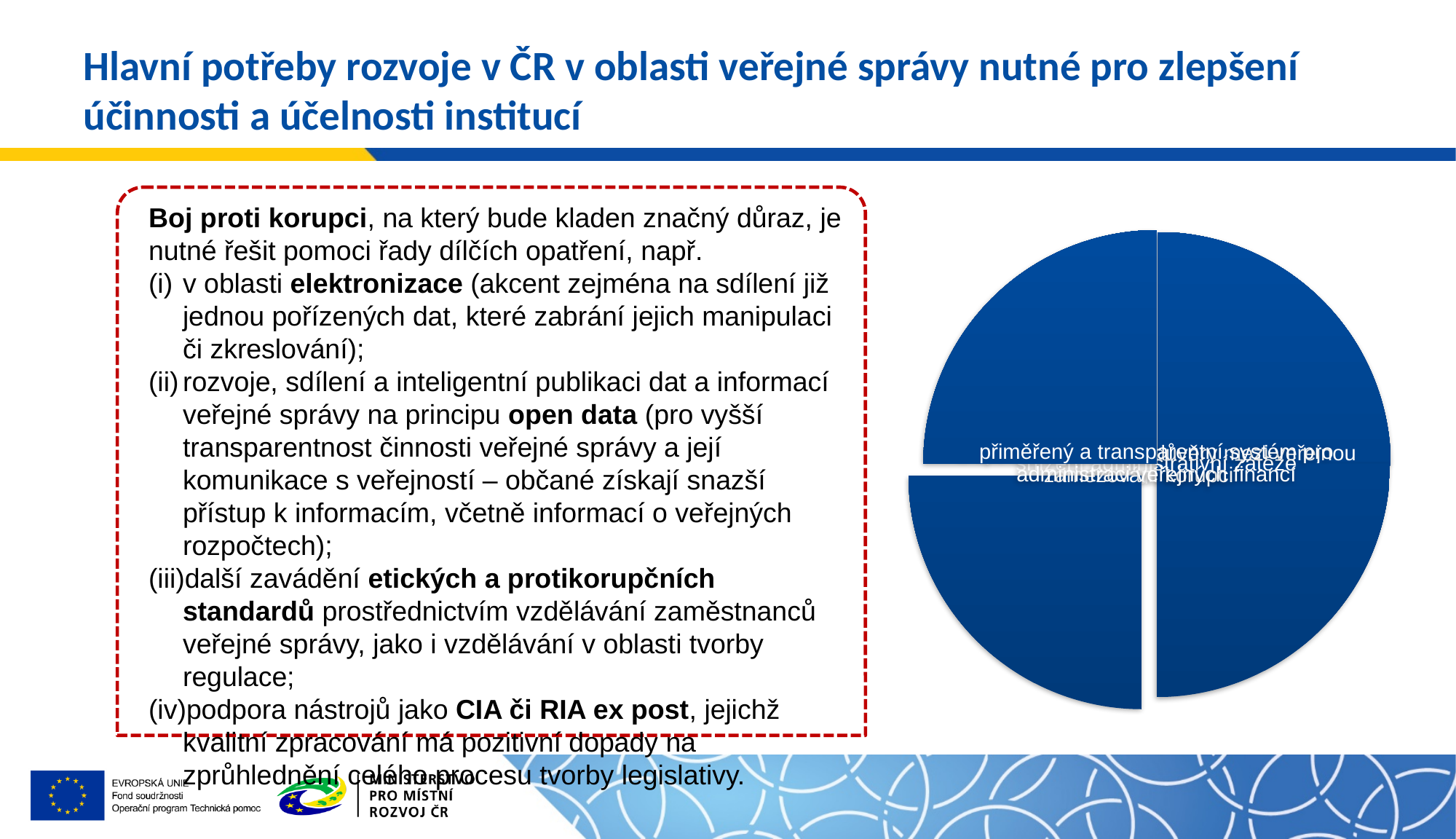

# Hlavní potřeby rozvoje v ČR v oblasti veřejné správy nutné pro zlepšení účinnosti a účelnosti institucí
zlepšení interakce a důvěry mezi veřejnou správou a občany
snížení administrativní zátěže
zamezování korupci
přiměřený a transparentní systém pro administraci veřejných financí

Boj proti korupci, na který bude kladen značný důraz, je nutné řešit pomoci řady dílčích opatření, např.
v oblasti elektronizace (akcent zejména na sdílení již jednou pořízených dat, které zabrání jejich manipulaci či zkreslování);
rozvoje, sdílení a inteligentní publikaci dat a informací veřejné správy na principu open data (pro vyšší transparentnost činnosti veřejné správy a její komunikace s veřejností – občané získají snazší přístup k informacím, včetně informací o veřejných rozpočtech);
další zavádění etických a protikorupčních standardů prostřednictvím vzdělávání zaměstnanců veřejné správy, jako i vzdělávání v oblasti tvorby regulace;
podpora nástrojů jako CIA či RIA ex post, jejichž kvalitní zpracování má pozitivní dopady na zprůhlednění celého procesu tvorby legislativy.